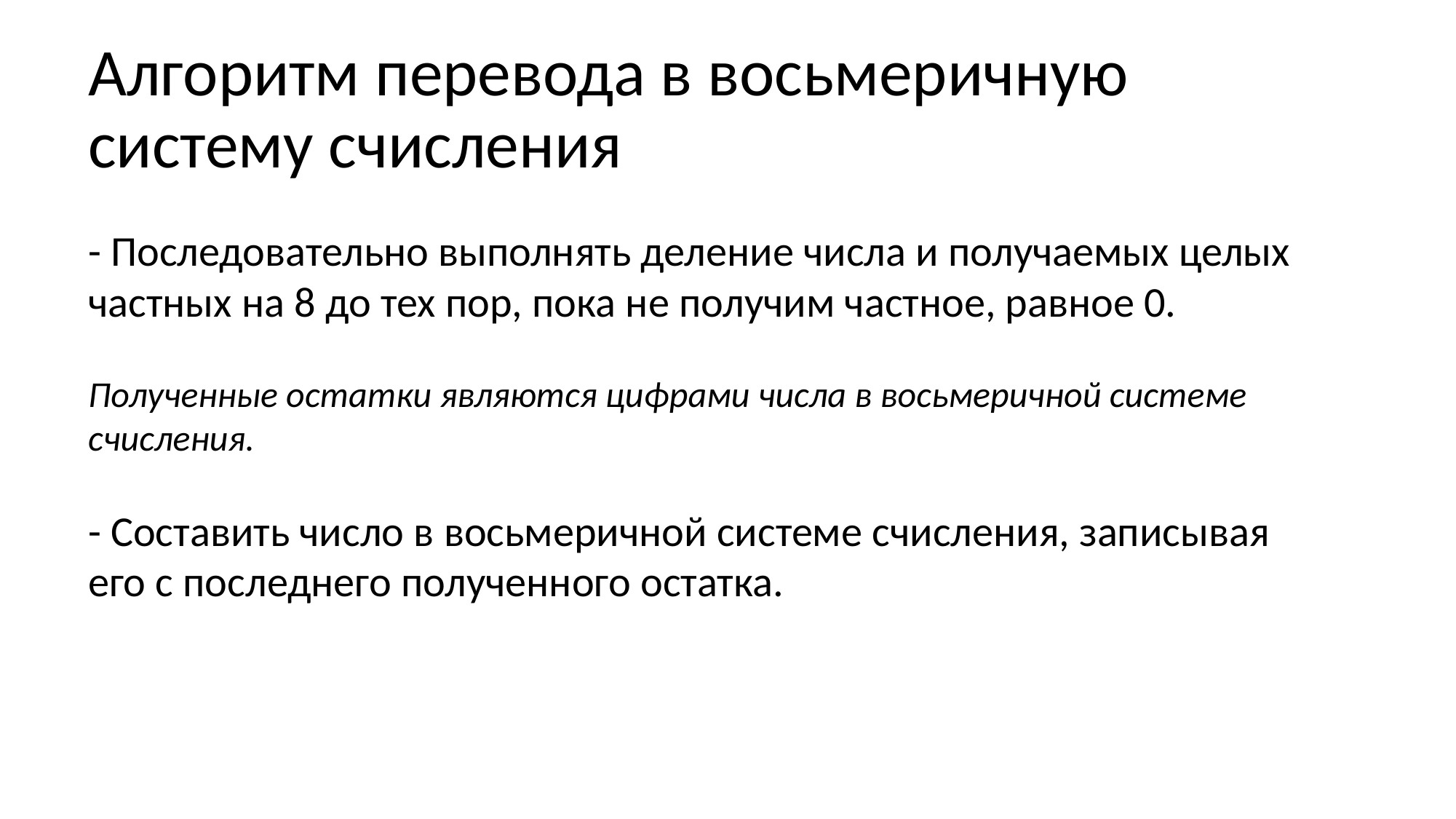

# Алгоритм перевода в восьмеричную систему счисления
- Последовательно выполнять деление числа и получаемых целых частных на 8 до тех пор, пока не получим частное, равное 0.
Полученные остатки являются цифрами числа в восьмеричной системе счисления.
- Составить число в восьмеричной системе счисления, записывая его с последнего полученного остатка.